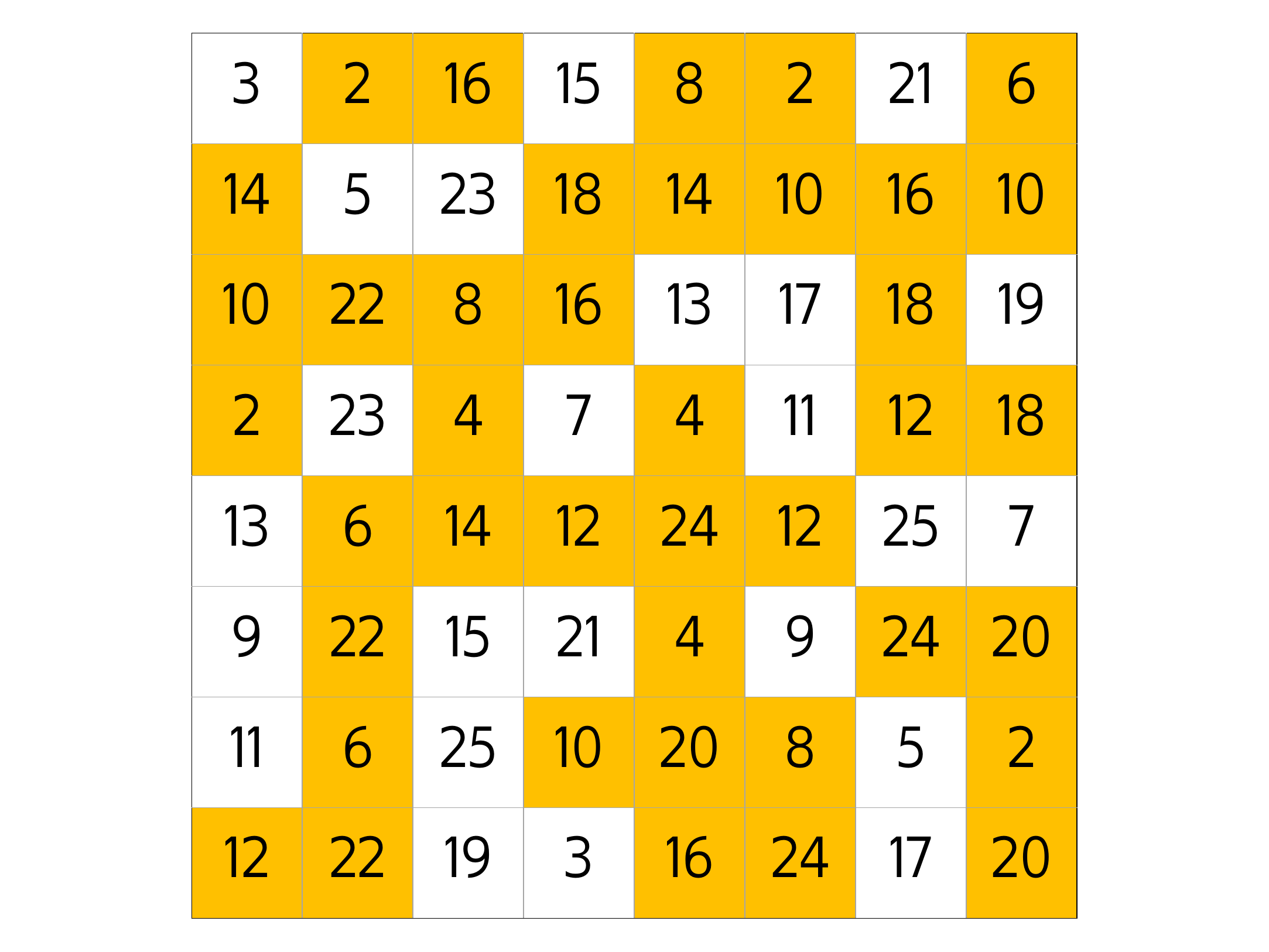

| 3 | 2 | 16 | 15 | 8 | 2 | 21 | 6 |
| --- | --- | --- | --- | --- | --- | --- | --- |
| 14 | 5 | 23 | 18 | 14 | 10 | 16 | 10 |
| 10 | 22 | 8 | 16 | 13 | 17 | 18 | 19 |
| 2 | 23 | 4 | 7 | 4 | 11 | 12 | 18 |
| 13 | 6 | 14 | 12 | 24 | 12 | 25 | 7 |
| 9 | 22 | 15 | 21 | 4 | 9 | 24 | 20 |
| 11 | 6 | 25 | 10 | 20 | 8 | 5 | 2 |
| 12 | 22 | 19 | 3 | 16 | 24 | 17 | 20 |